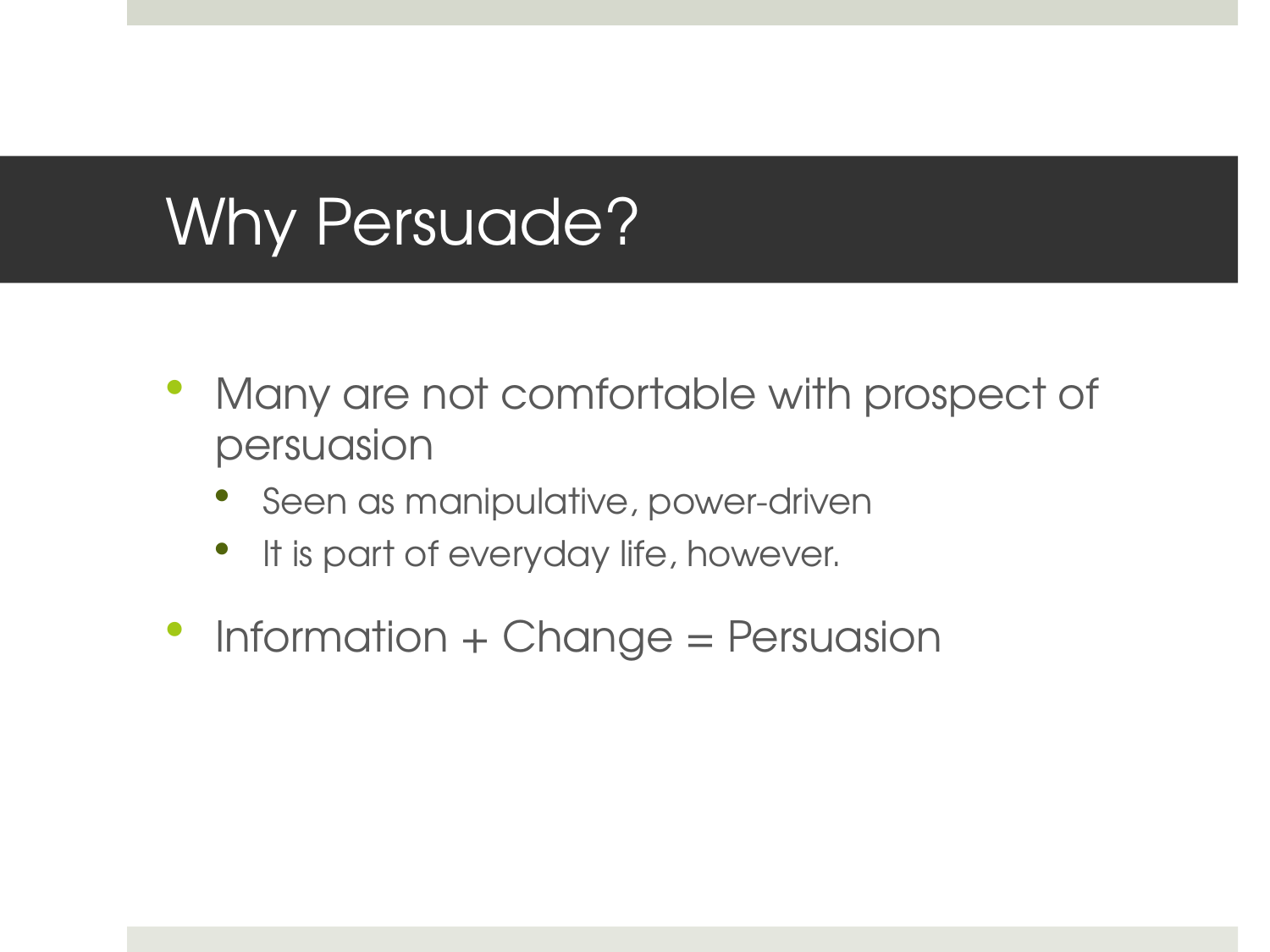

# Why Persuade?
Many are not comfortable with prospect of persuasion
Seen as manipulative, power-driven
It is part of everyday life, however.
Information + Change = Persuasion